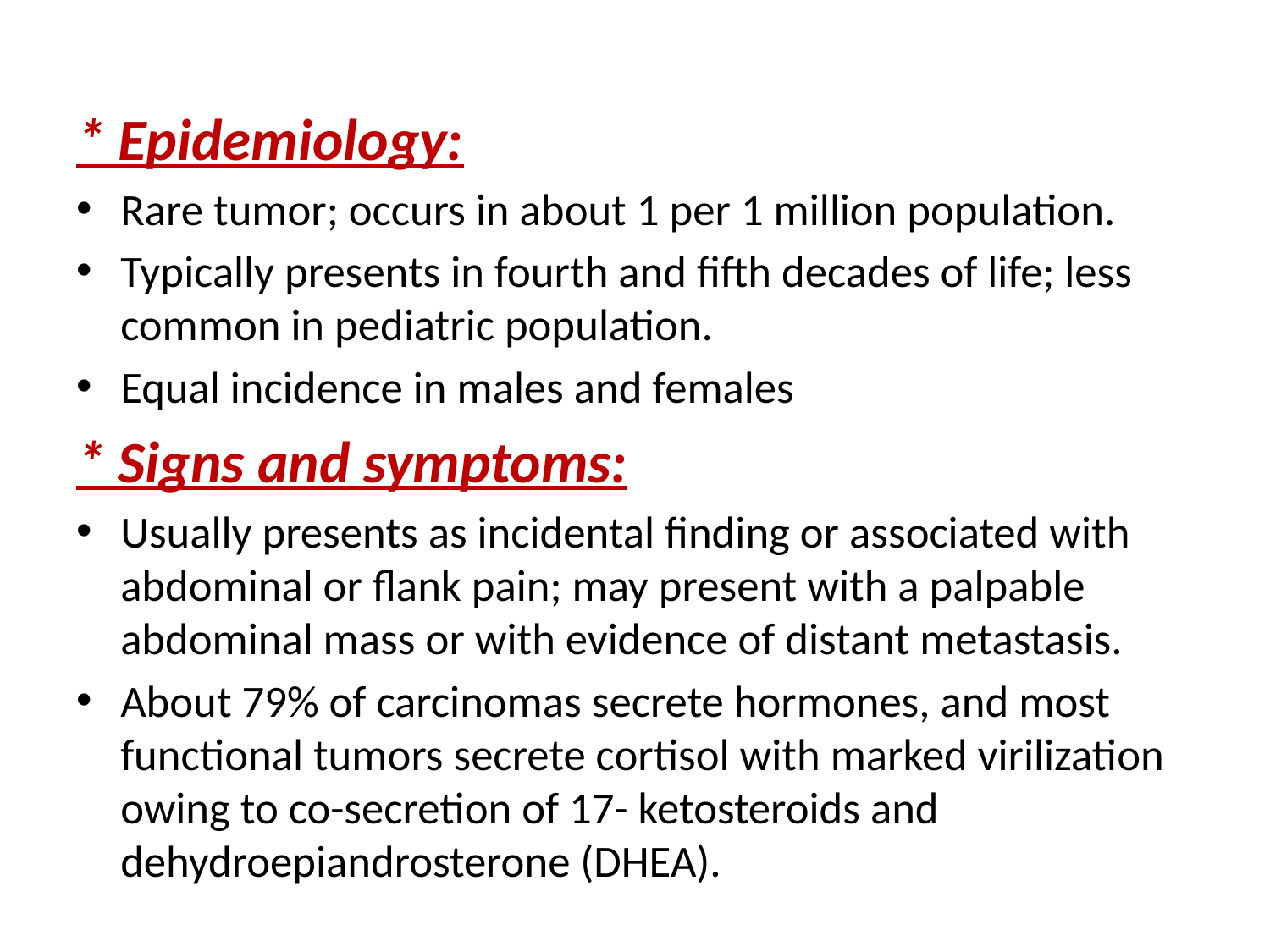

* Epidemiology:
Rare tumor; occurs in about 1 per 1 million population.
Typically presents in fourth and fifth decades of life; less common in pediatric population.
Equal incidence in males and females
* Signs and symptoms:
Usually presents as incidental finding or associated with abdominal or flank pain; may present with a palpable abdominal mass or with evidence of distant metastasis.
About 79% of carcinomas secrete hormones, and most functional tumors secrete cortisol with marked virilization owing to co-secretion of 17- ketosteroids and dehydroepiandrosterone (DHEA).